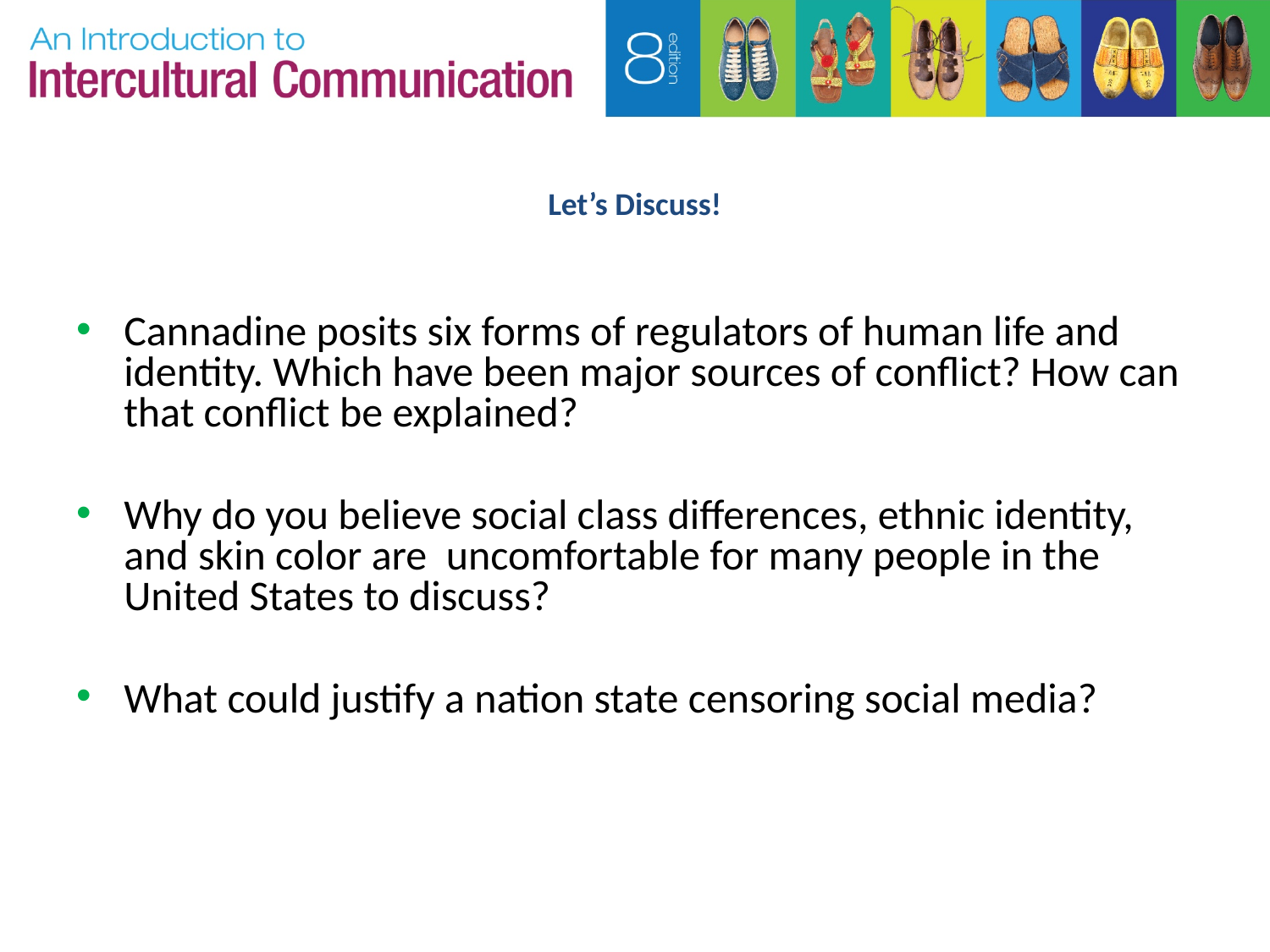

# Let’s Discuss!
Cannadine posits six forms of regulators of human life and identity. Which have been major sources of conflict? How can that conflict be explained?

Why do you believe social class differences, ethnic identity, and skin color are  uncomfortable for many people in the United States to discuss?

What could justify a nation state censoring social media?